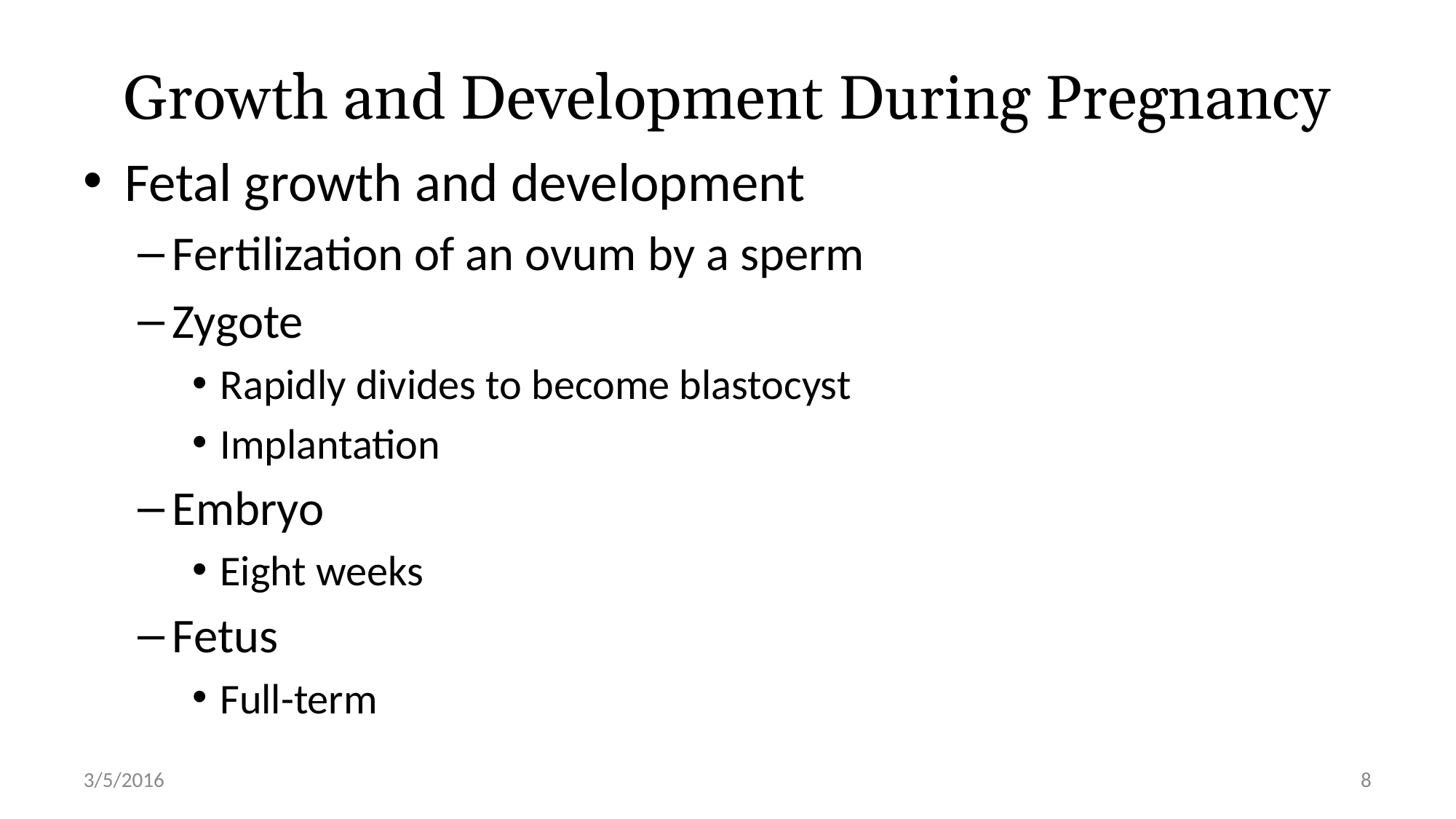

# Growth and Development During Pregnancy
Fetal growth and development
Fertilization of an ovum by a sperm
Zygote
Rapidly divides to become blastocyst
Implantation
Embryo
Eight weeks
Fetus
Full-term
3/5/2016
8